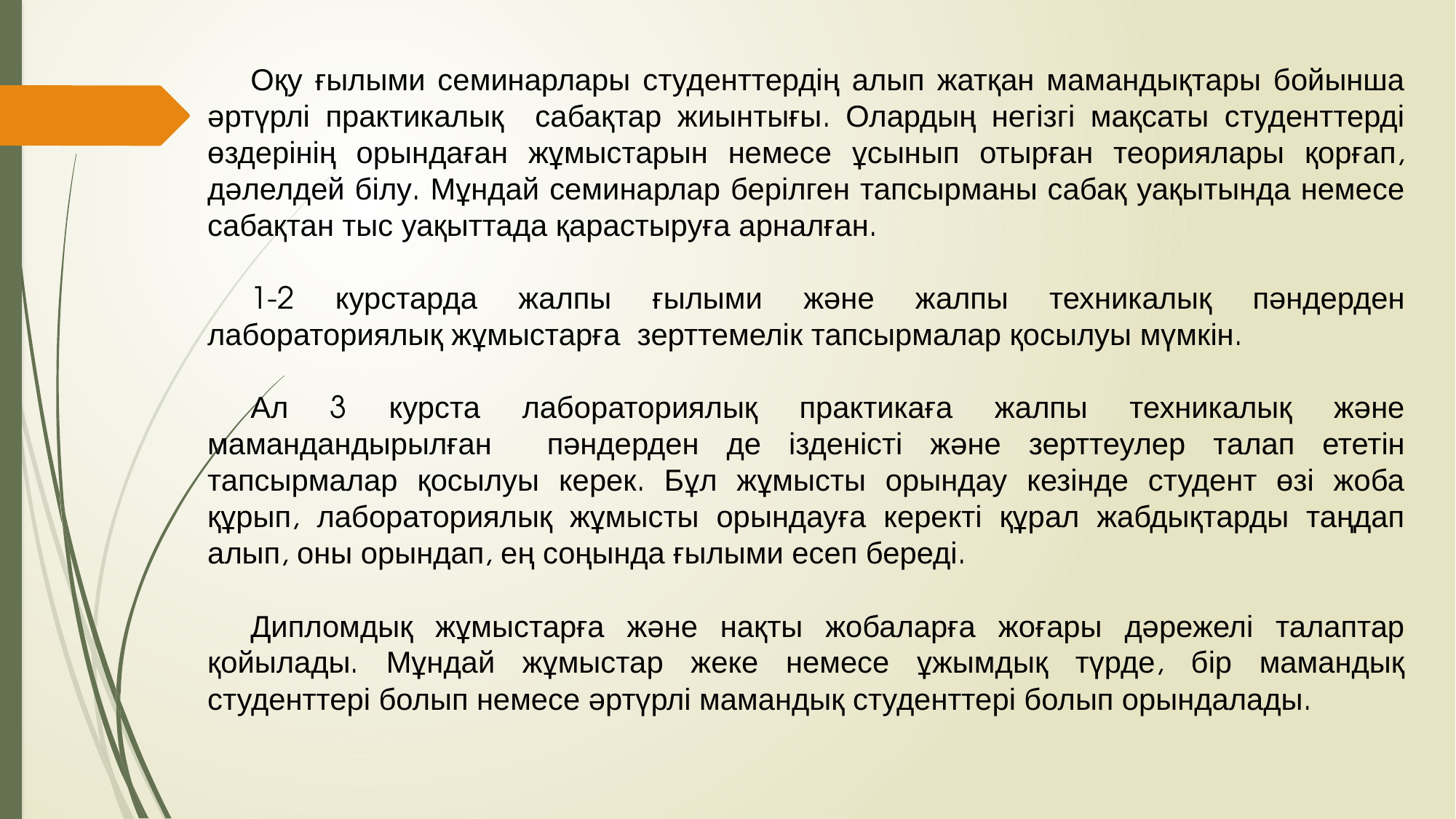

Оқу ғылыми семинарлары студенттердің алып жатқан мамандықтары бойынша әртүрлі практикалық  сабақтар жиынтығы. Олардың негізгі мақсаты студенттерді өздерінің орындаған жұмыстарын немесе ұсынып отырған теориялары қорғап, дәлелдей білу. Мұндай семинарлар берілген тапсырманы сабақ уақытында немесе сабақтан тыс уақыттада қарастыруға арналған.

1-2 курстарда жалпы ғылыми және жалпы техникалық пәндерден лабораториялық жұмыстарға  зерттемелік тапсырмалар қосылуы мүмкін.

Ал 3 курста лабораториялық практикаға жалпы техникалық және мамандандырылған  пәндерден де ізденісті және зерттеулер талап ететін тапсырмалар қосылуы керек. Бұл жұмысты орындау кезінде студент өзі жоба құрып, лабораториялық жұмысты орындауға керекті құрал жабдықтарды таңдап алып, оны орындап, ең соңында ғылыми есеп береді.

Дипломдық жұмыстарға және нақты жобаларға жоғары дәрежелі талаптар қойылады. Мұндай жұмыстар жеке немесе ұжымдық түрде, бір мамандық студенттері болып немесе әртүрлі мамандық студенттері болып орындалады.